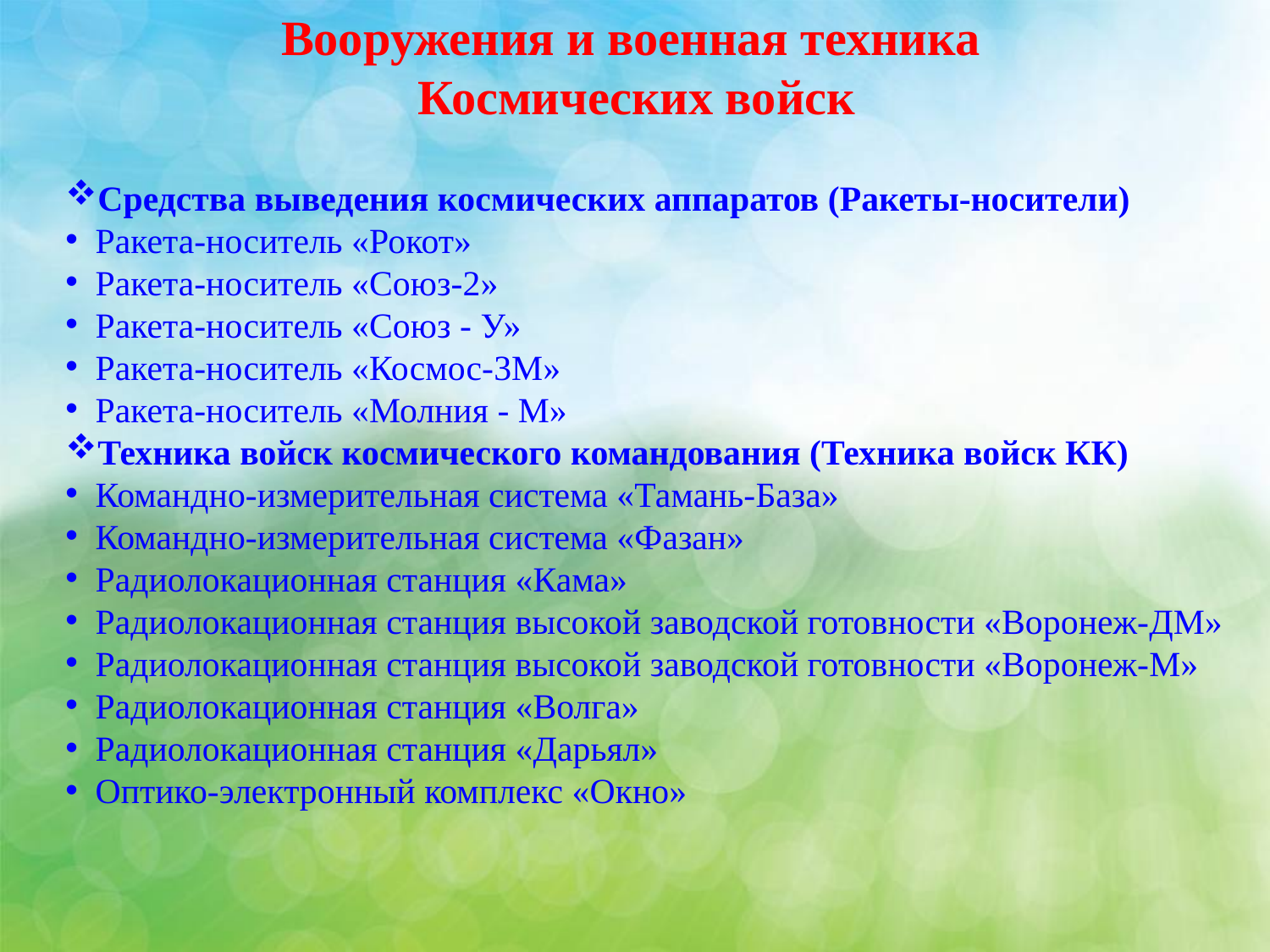

Вооружения и военная техника
Космических войск
Средства выведения космических аппаратов (Ракеты-носители)
Ракета-носитель «Рокот»
Ракета-носитель «Союз-2»
Ракета-носитель «Союз - У»
Ракета-носитель «Космос-3М»
Ракета-носитель «Молния - М»
Техника войск космического командования (Техника войск КК)
Командно-измерительная система «Тамань-База»
Командно-измерительная система «Фазан»
Радиолокационная станция «Кама»
Радиолокационная станция высокой заводской готовности «Воронеж-ДМ»
Радиолокационная станция высокой заводской готовности «Воронеж-М»
Радиолокационная станция «Волга»
Радиолокационная станция «Дарьял»
Оптико-электронный комплекс «Окно»